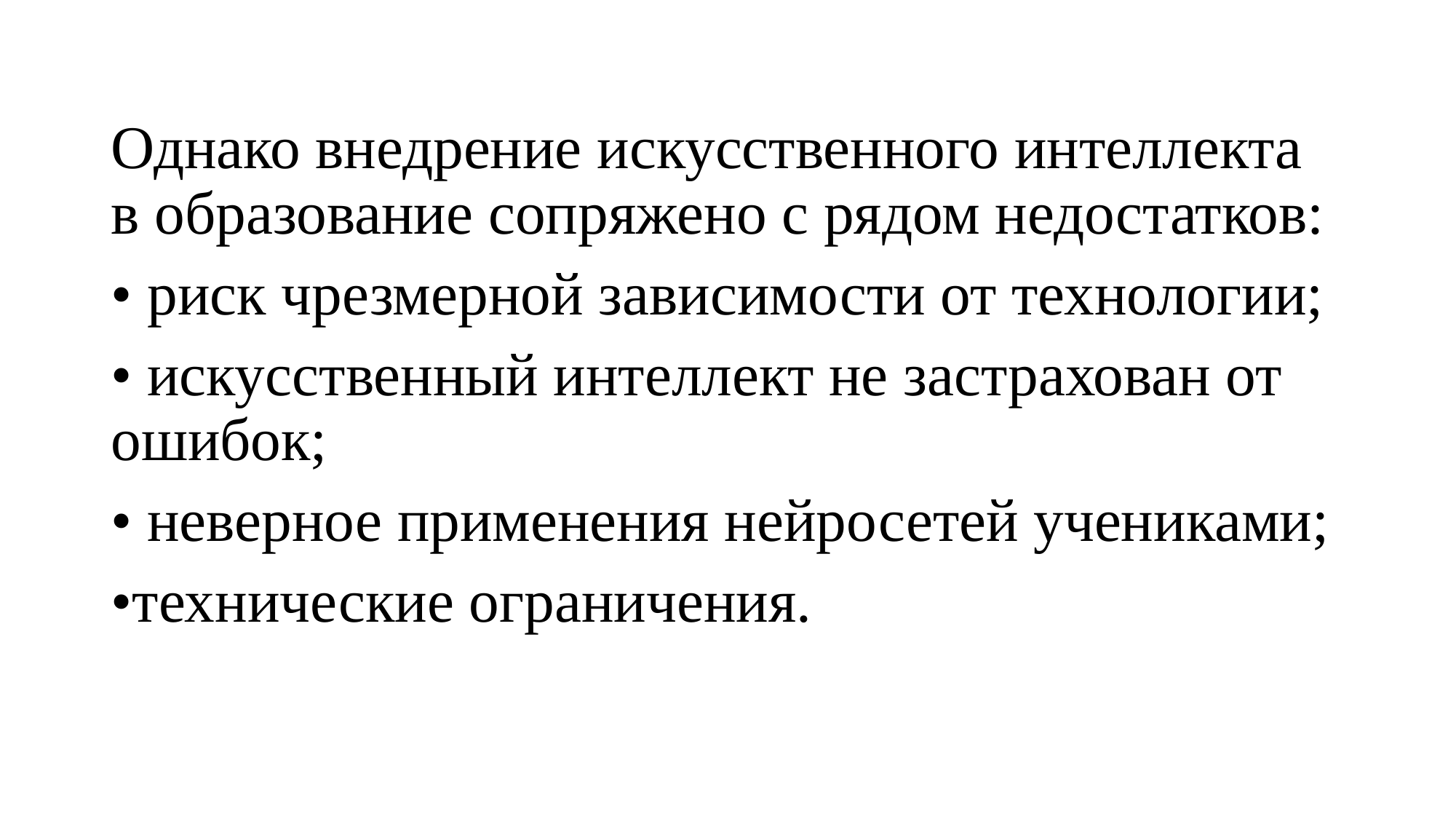

#
Однако внедрение искусственного интеллекта в образование сопряжено с рядом недостатков:
• риск чрезмерной зависимости от технологии;
• искусственный интеллект не застрахован от ошибок;
• неверное применения нейросетей учениками;
•технические ограничения.